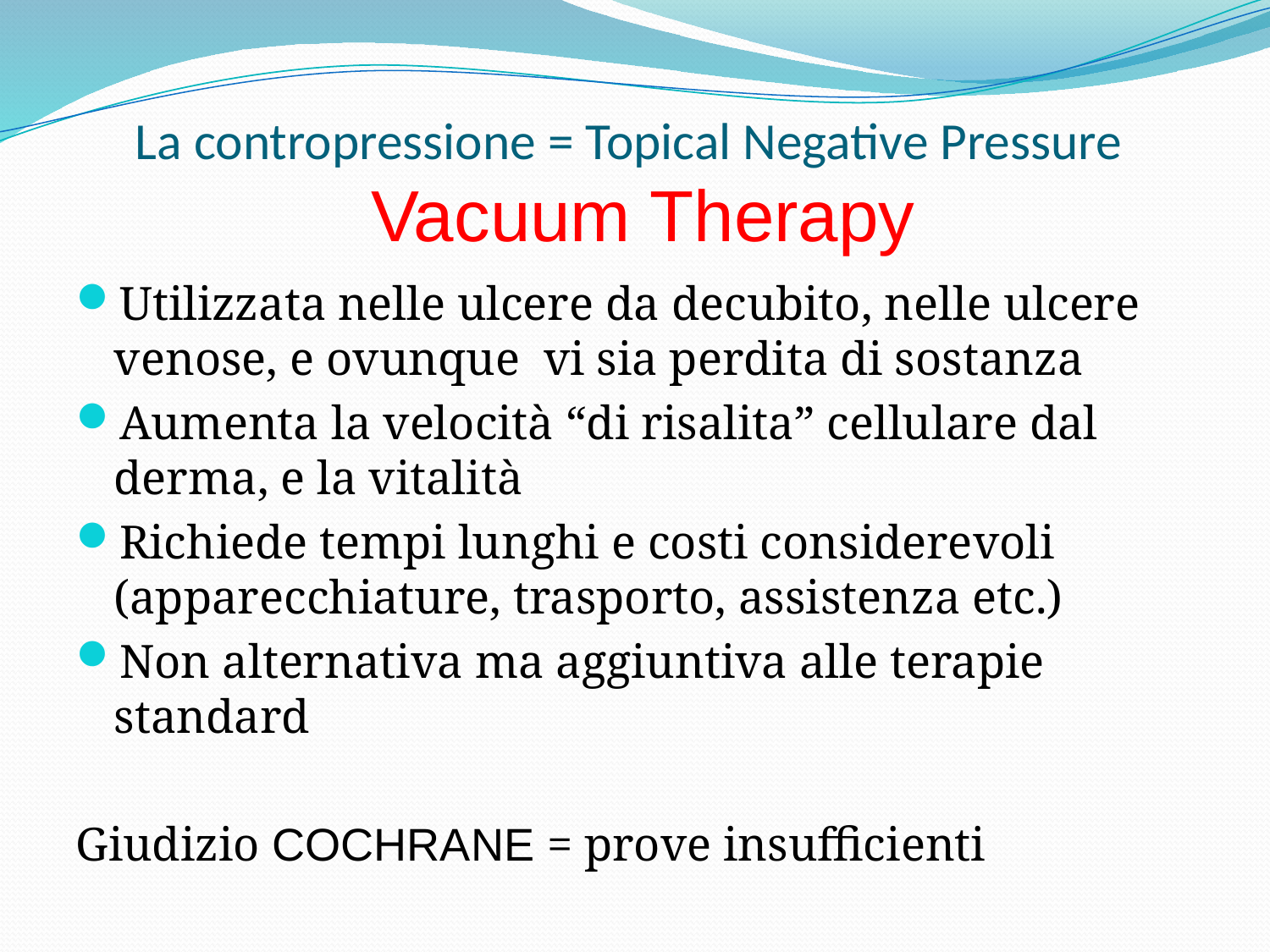

# La contropressione = Topical Negative Pressure Vacuum Therapy
Utilizzata nelle ulcere da decubito, nelle ulcere venose, e ovunque  vi sia perdita di sostanza
Aumenta la velocità “di risalita” cellulare dal derma, e la vitalità
Richiede tempi lunghi e costi considerevoli (apparecchiature, trasporto, assistenza etc.)
Non alternativa ma aggiuntiva alle terapie standard

Giudizio COCHRANE = prove insufficienti